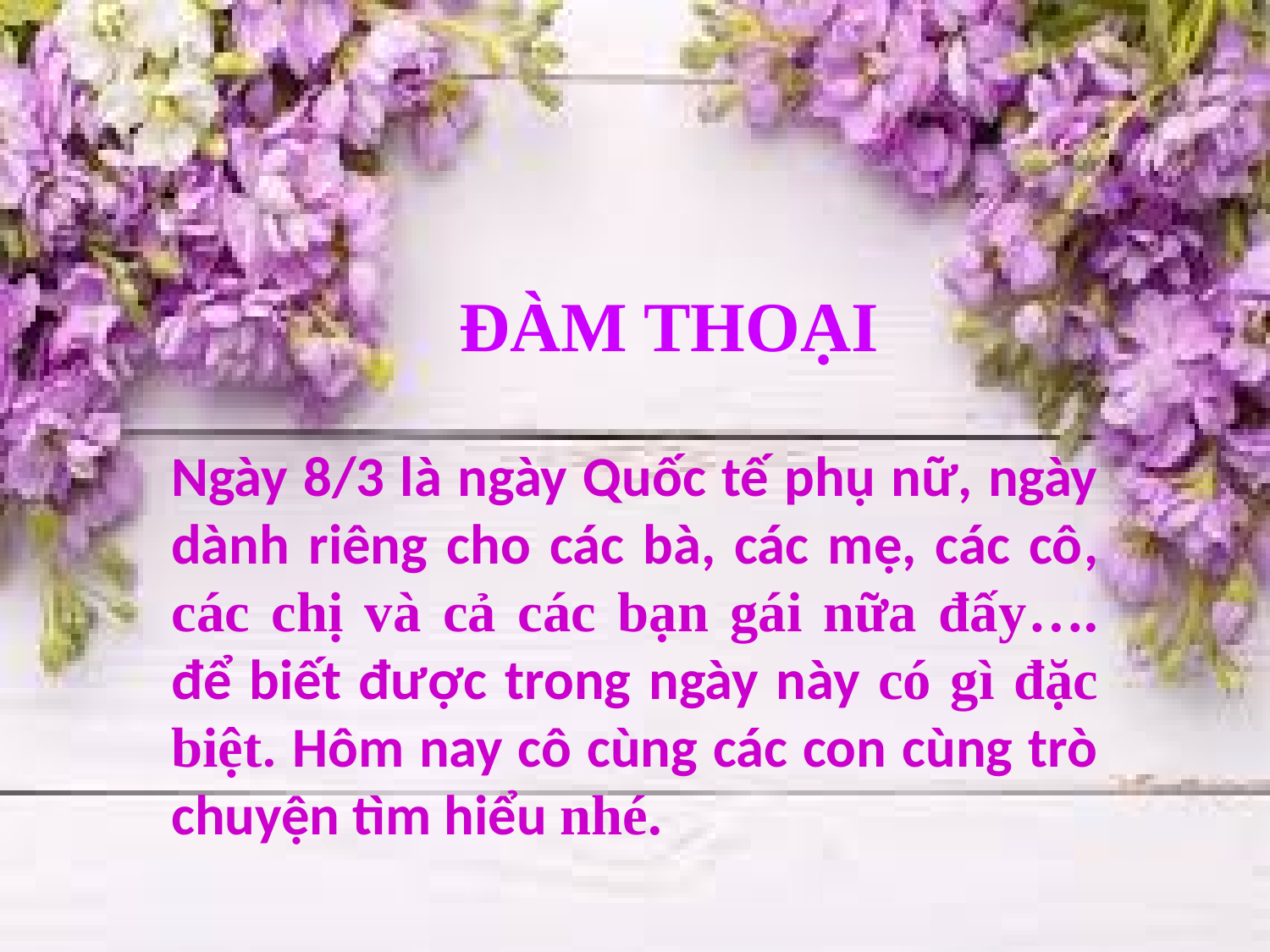

ĐÀM THOẠI
Ngày 8/3 là ngày Quốc tế phụ nữ, ngày dành riêng cho các bà, các mẹ, các cô, các chị và cả các bạn gái nữa đấy…. để biết được trong ngày này có gì đặc biệt. Hôm nay cô cùng các con cùng trò chuyện tìm hiểu nhé.